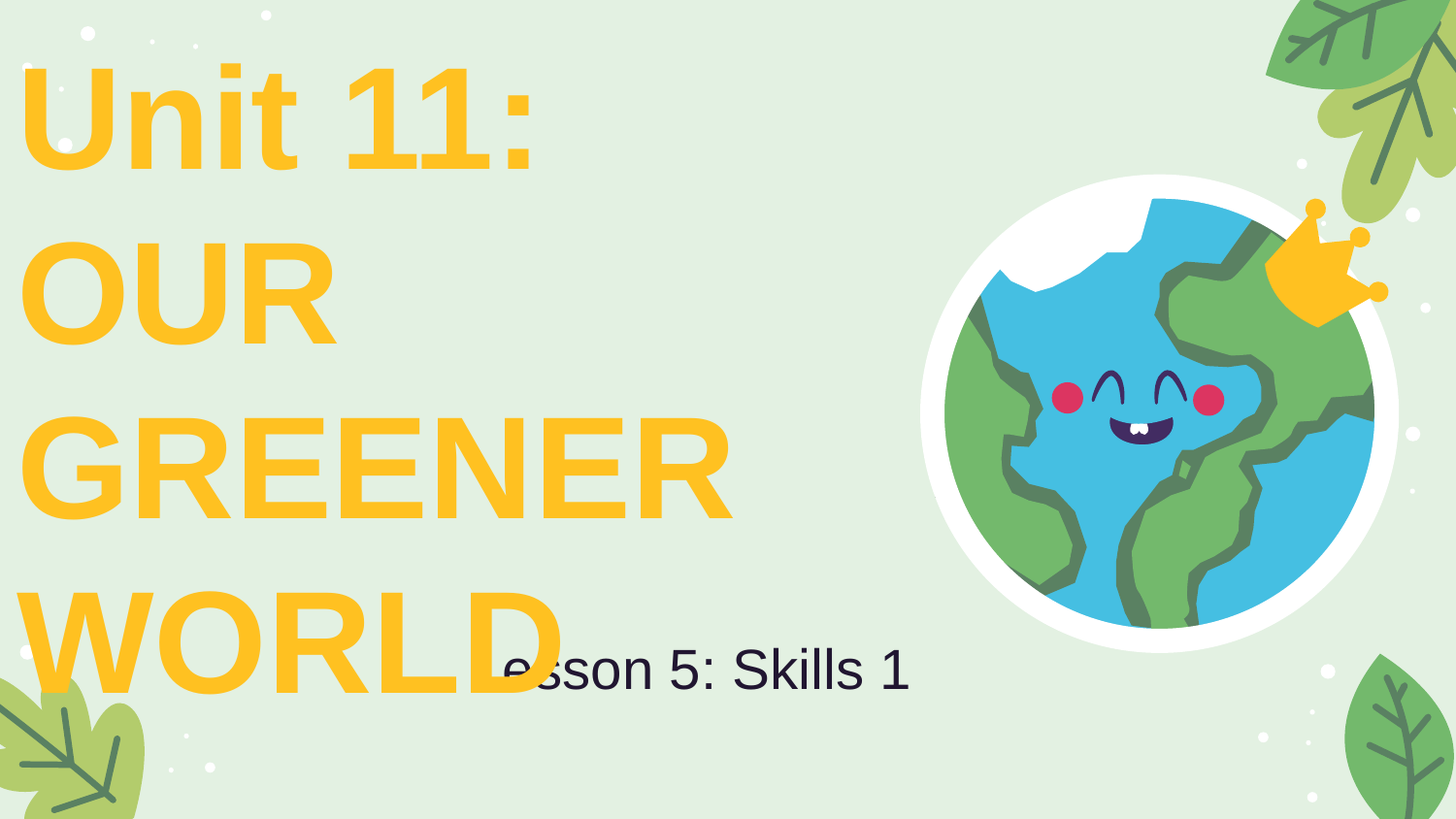

# Unit 11: OUR GREENER WORLD

Lesson 5: Skills 1